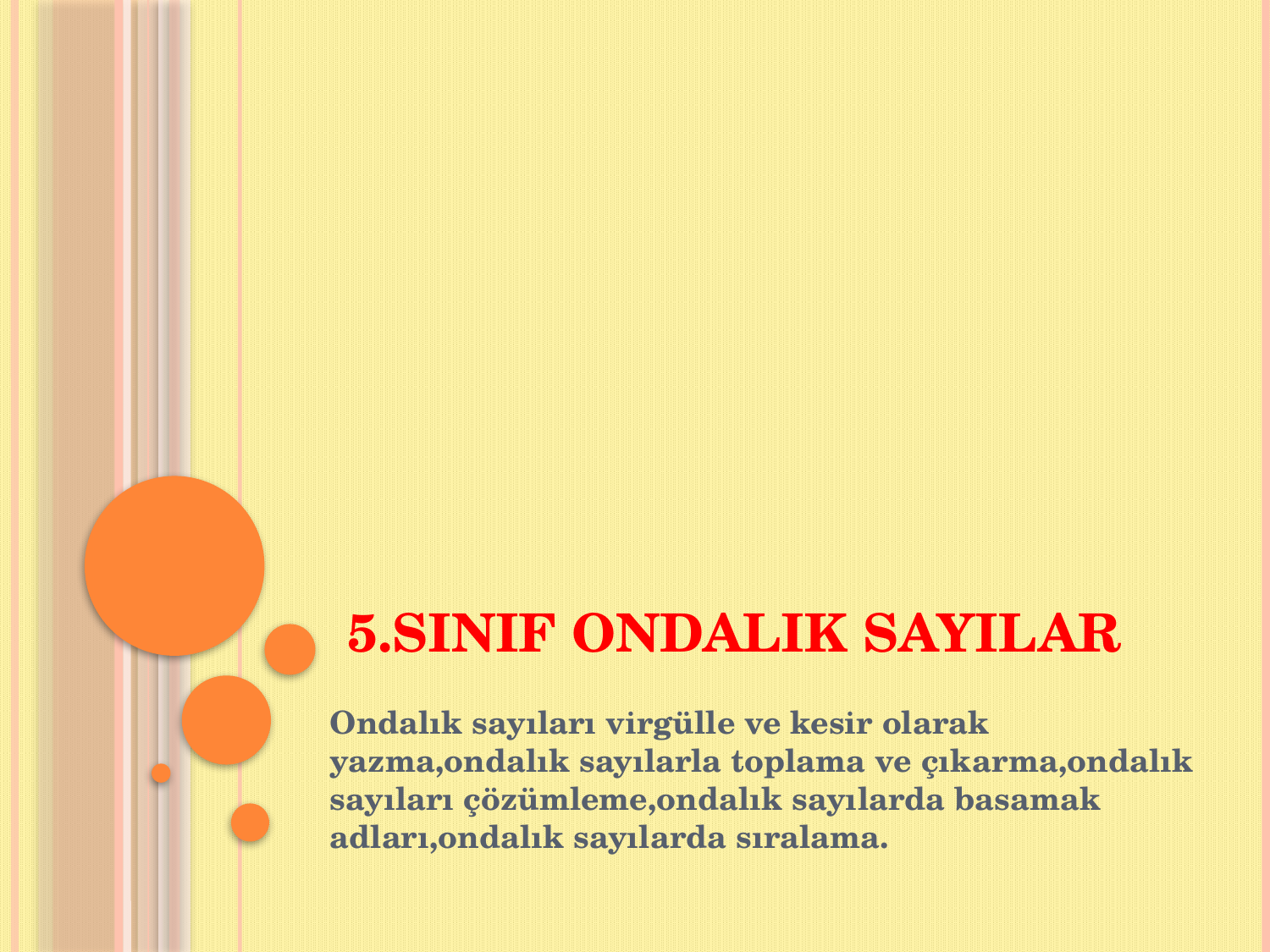

# 5.Sınıf Ondalık sayılar
Ondalık sayıları virgülle ve kesir olarak yazma,ondalık sayılarla toplama ve çıkarma,ondalık sayıları çözümleme,ondalık sayılarda basamak adları,ondalık sayılarda sıralama.